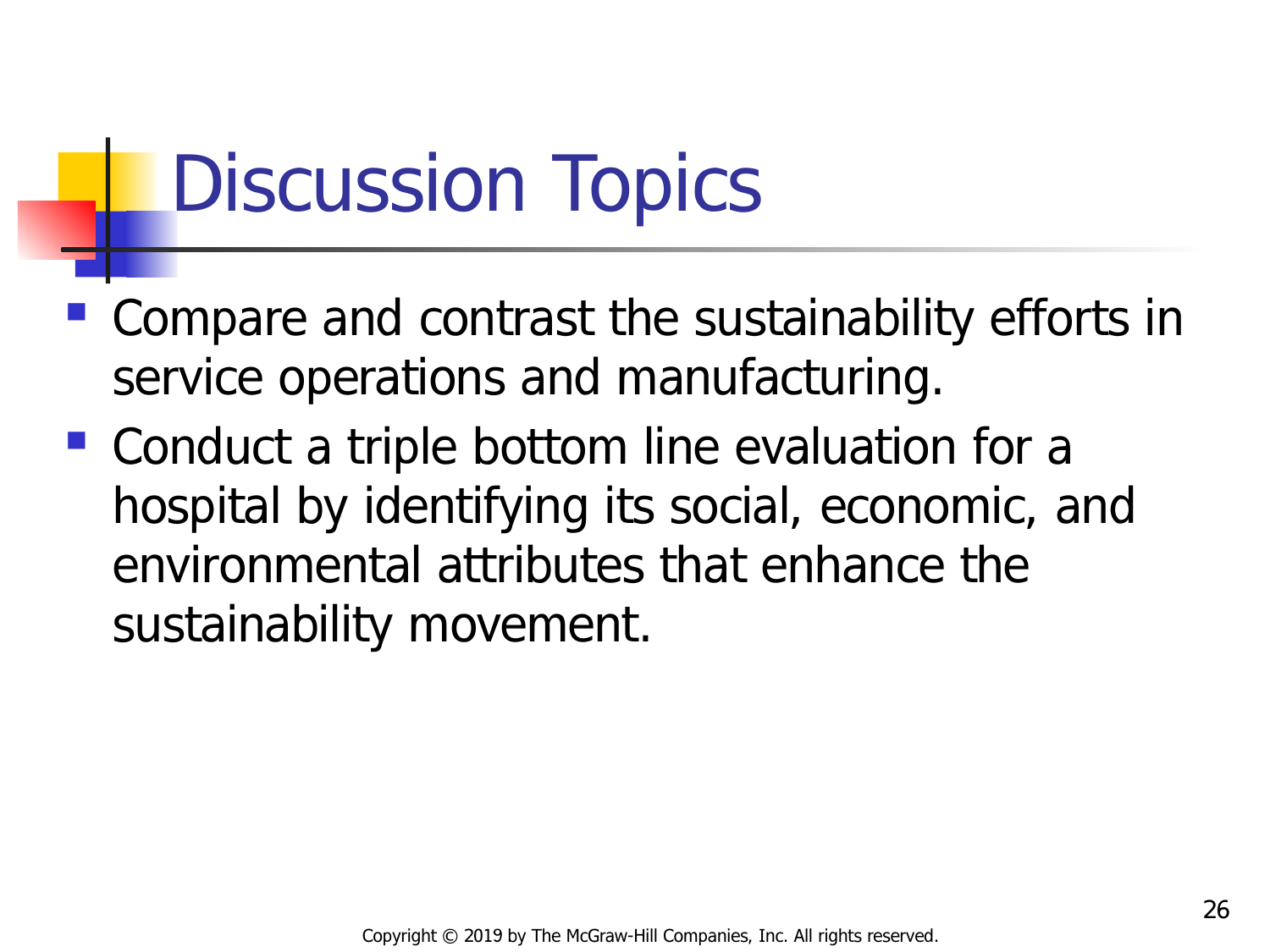

# Discussion Topics
Compare and contrast the sustainability efforts in service operations and manufacturing.
Conduct a triple bottom line evaluation for a hospital by identifying its social, economic, and environmental attributes that enhance the sustainability movement.
26
Copyright © 2019 by The McGraw-Hill Companies, Inc. All rights reserved.